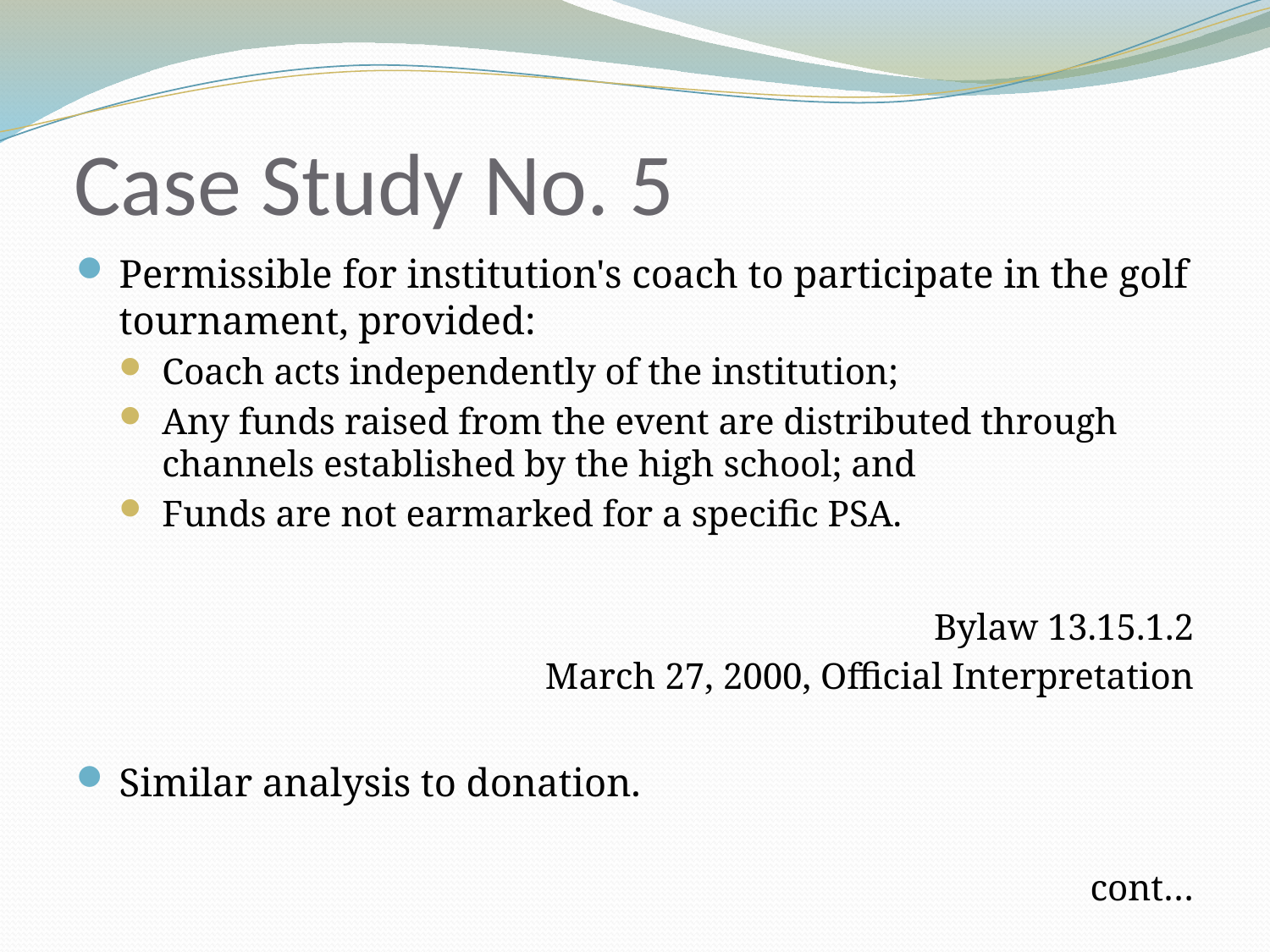

# Case Study No. 5
Permissible for institution's coach to participate in the golf tournament, provided:
Coach acts independently of the institution;
Any funds raised from the event are distributed through channels established by the high school; and
Funds are not earmarked for a specific PSA.

Bylaw 13.15.1.2
March 27, 2000, Official Interpretation

Similar analysis to donation.

cont…